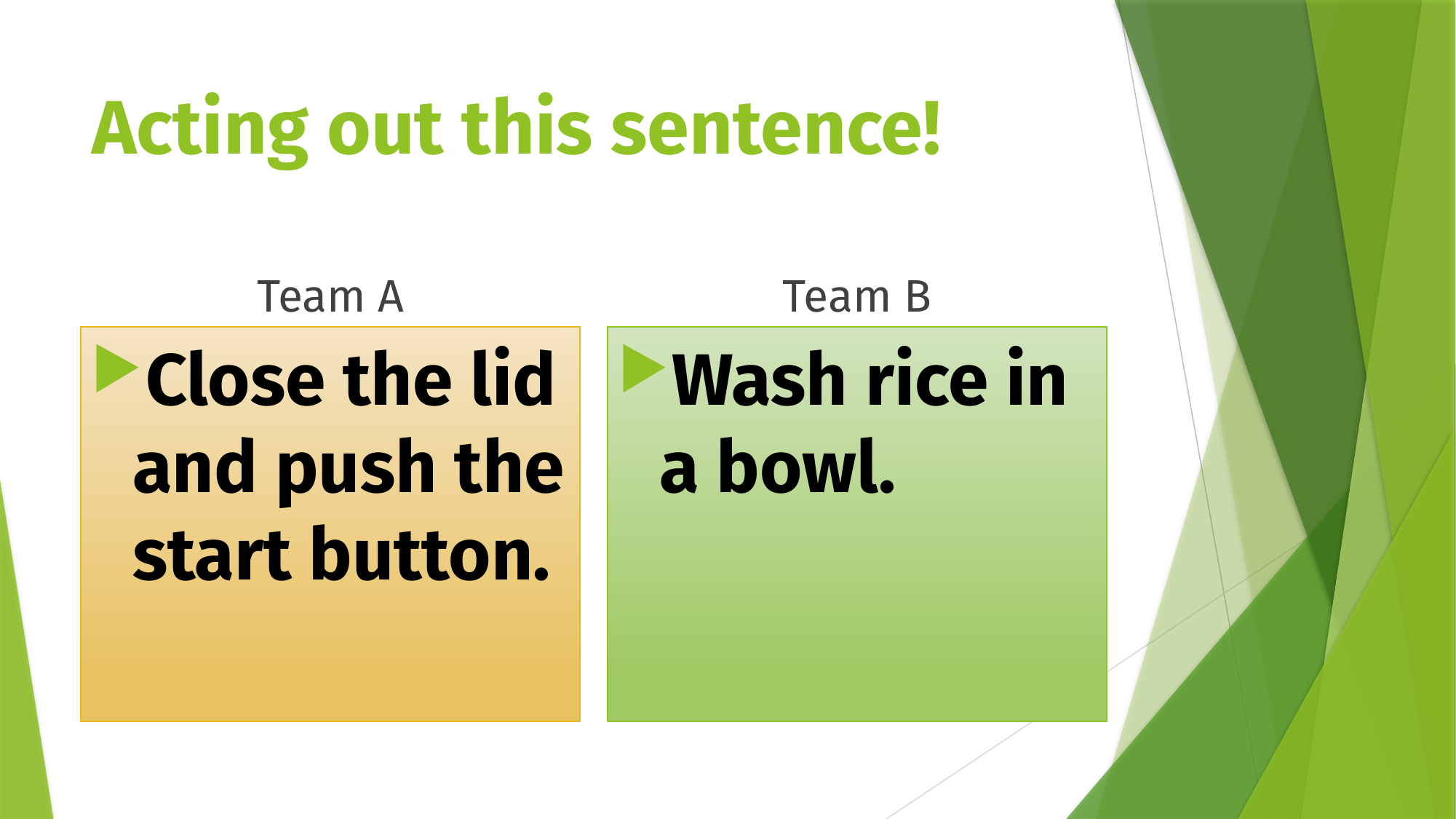

# Acting out this sentence!
Team A
Team B
Close the lid and push the start button.
Wash rice in a bowl.